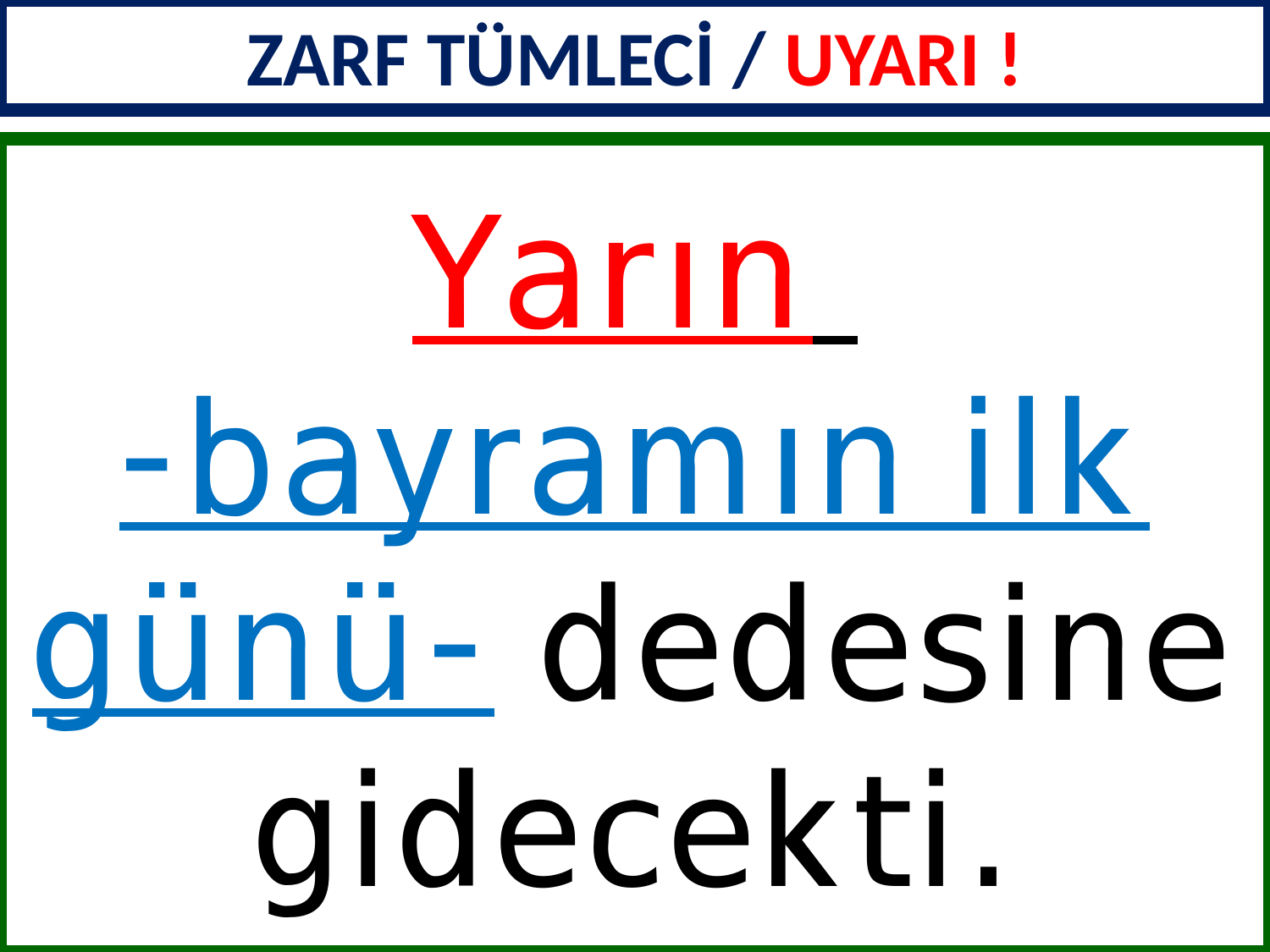

ZARF TÜMLECİ / UYARI !
Yarın
-bayramın ilk günü- dedesine gidecekti.